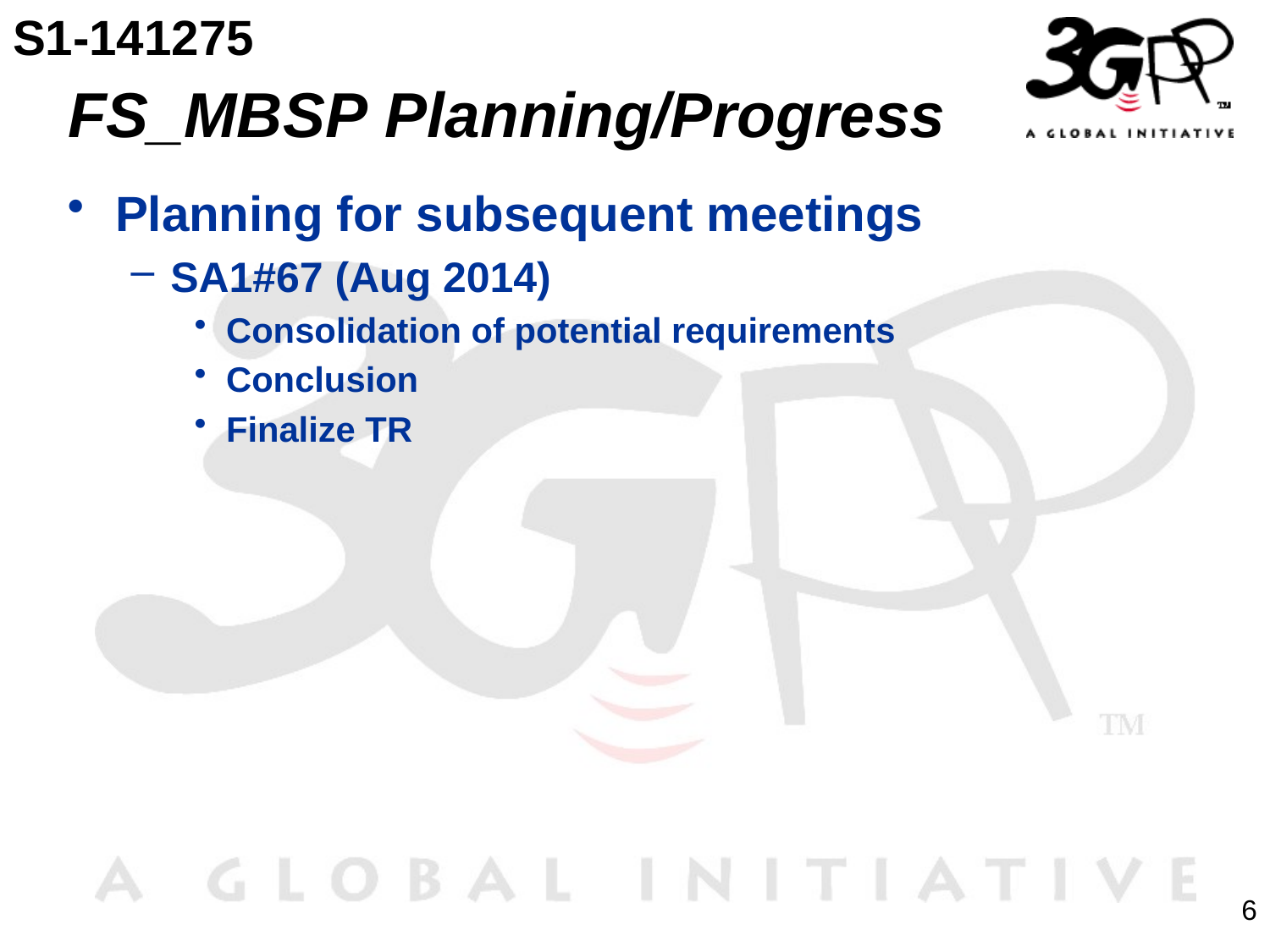

S1-141275

# FS_MBSP Planning/Progress
Planning for subsequent meetings
SA1#67 (Aug 2014)
Consolidation of potential requirements
Conclusion
Finalize TR
6